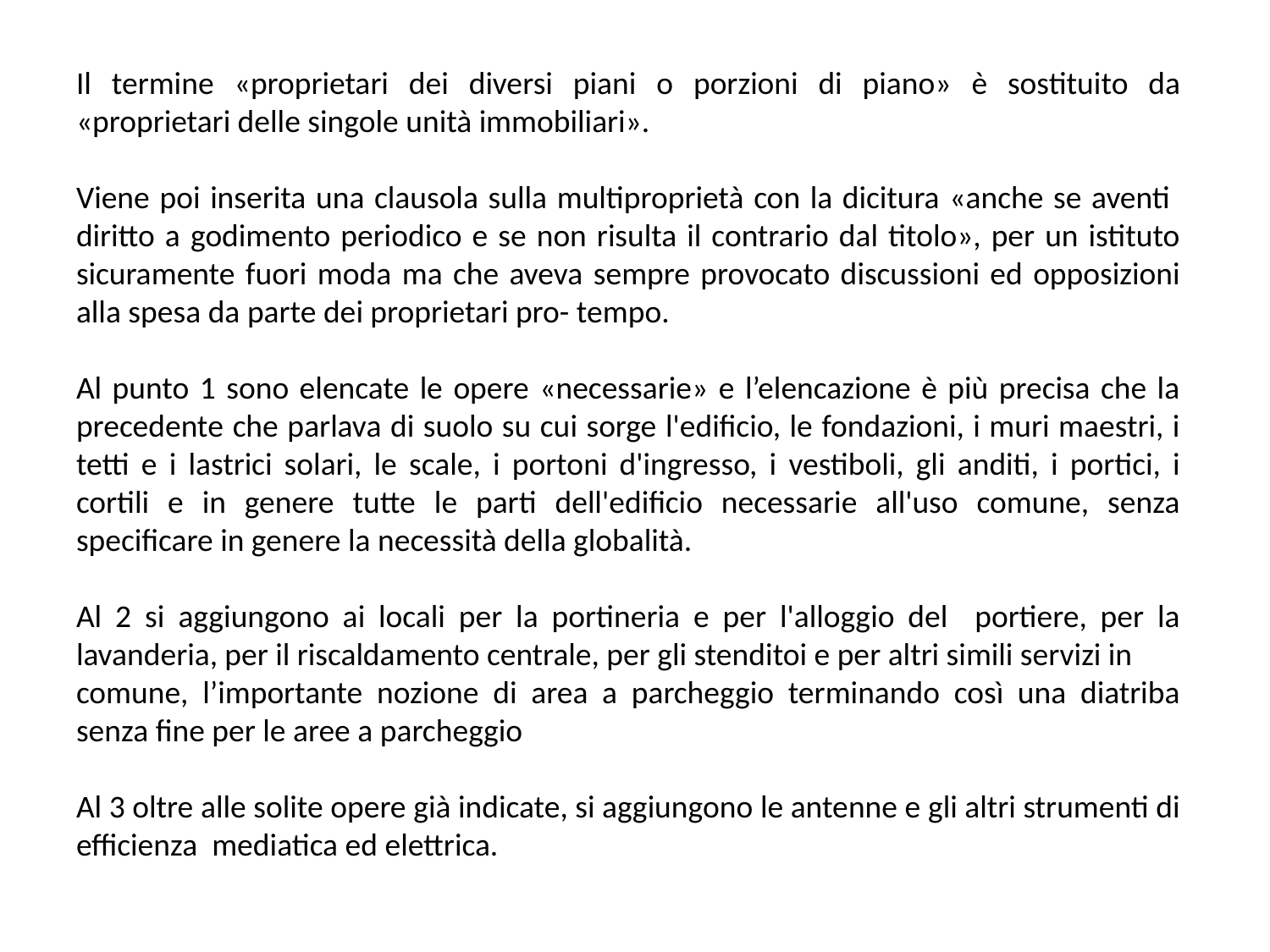

Il termine «proprietari dei diversi piani o porzioni di piano» è sostituito da «proprietari delle singole unità immobiliari».

Viene poi inserita una clausola sulla multiproprietà con la dicitura «anche se aventi  diritto a godimento periodico e se non risulta il contrario dal titolo», per un istituto sicuramente fuori moda ma che aveva sempre provocato discussioni ed opposizioni alla spesa da parte dei proprietari pro- tempo.

Al punto 1 sono elencate le opere «necessarie» e l’elencazione è più precisa che la precedente che parlava di suolo su cui sorge l'edificio, le fondazioni, i muri maestri, i tetti e i lastrici solari, le scale, i portoni d'ingresso, i vestiboli, gli anditi, i portici, i cortili e in genere tutte le parti dell'edificio necessarie all'uso comune, senza specificare in genere la necessità della globalità.

Al 2 si aggiungono ai locali per la portineria e per l'alloggio del  portiere, per la lavanderia, per il riscaldamento centrale, per gli stenditoi e per altri simili servizi in
comune, l’importante nozione di area a parcheggio terminando così una diatriba senza fine per le aree a parcheggio

Al 3 oltre alle solite opere già indicate, si aggiungono le antenne e gli altri strumenti di efficienza  mediatica ed elettrica.